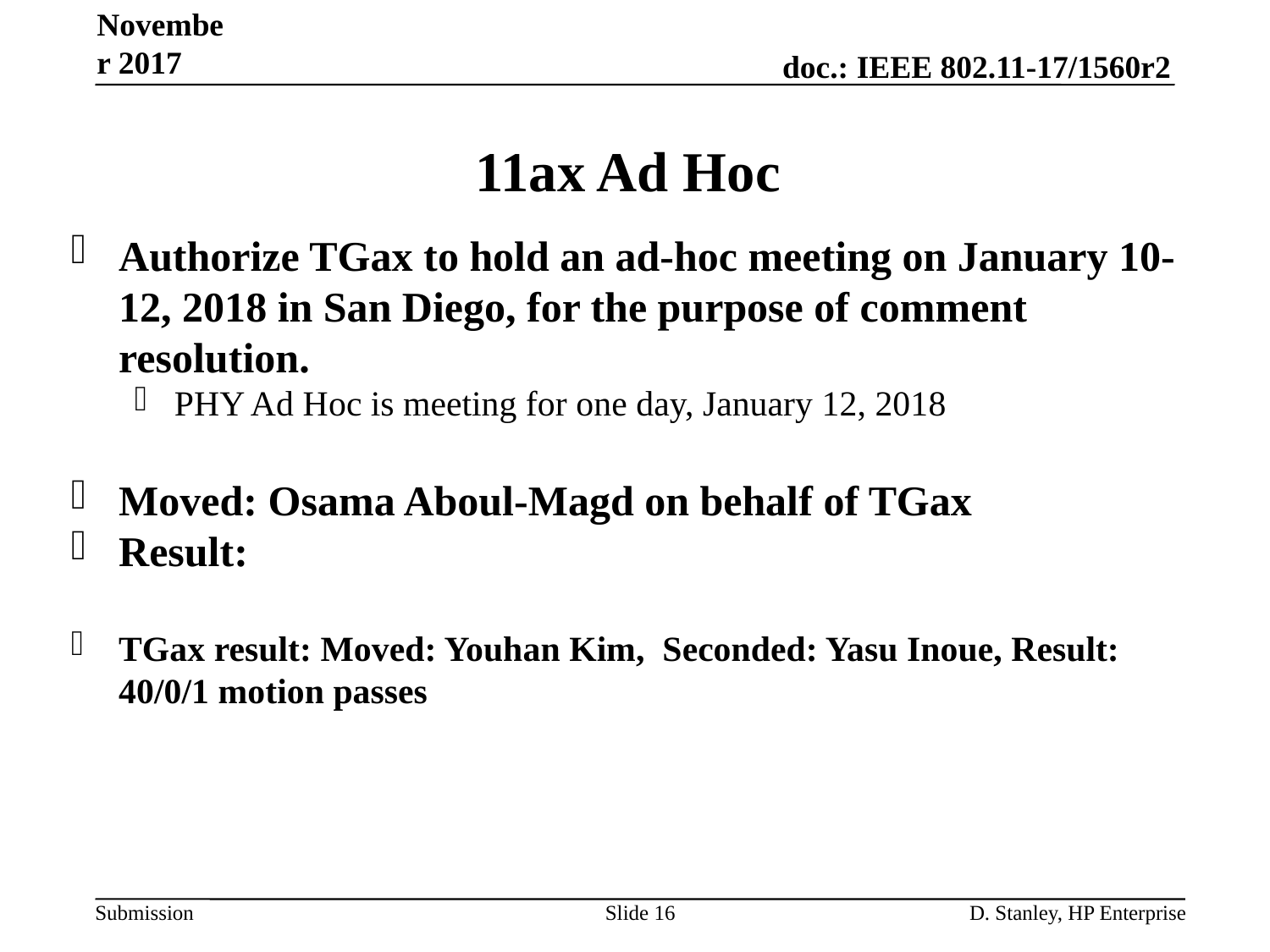

November 2017
# 11ax Ad Hoc
Authorize TGax to hold an ad-hoc meeting on January 10-12, 2018 in San Diego, for the purpose of comment resolution.
PHY Ad Hoc is meeting for one day, January 12, 2018

Moved: Osama Aboul-Magd on behalf of TGax
Result:

TGax result: Moved: Youhan Kim,  Seconded: Yasu Inoue, Result: 40/0/1 motion passes

Slide 16
D. Stanley, HP Enterprise